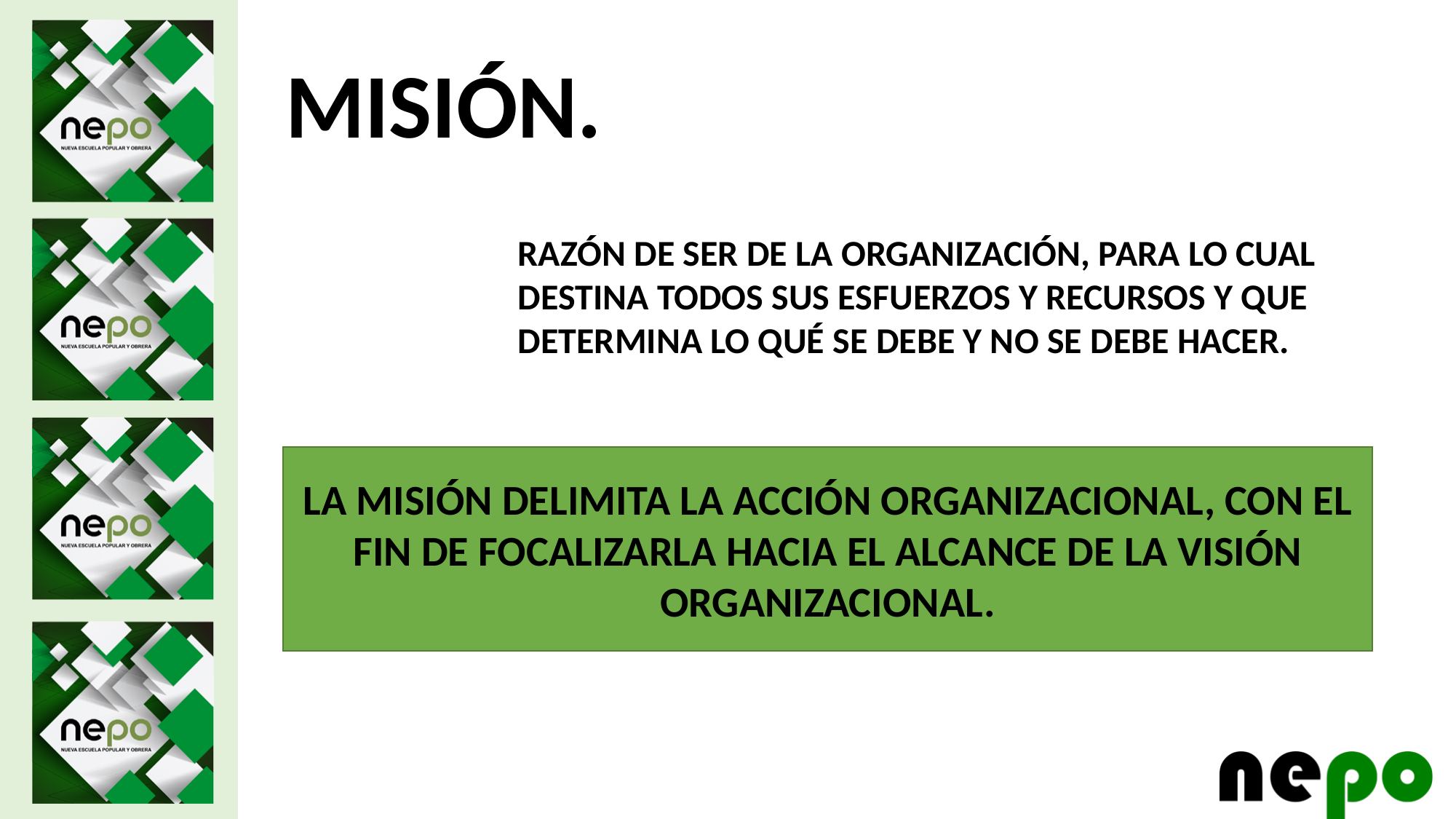

MISIÓN.
RAZÓN DE SER DE LA ORGANIZACIÓN, PARA LO CUAL DESTINA TODOS SUS ESFUERZOS Y RECURSOS Y QUE DETERMINA LO QUÉ SE DEBE Y NO SE DEBE HACER.
LA MISIÓN DELIMITA LA ACCIÓN ORGANIZACIONAL, CON EL FIN DE FOCALIZARLA HACIA EL ALCANCE DE LA VISIÓN ORGANIZACIONAL.